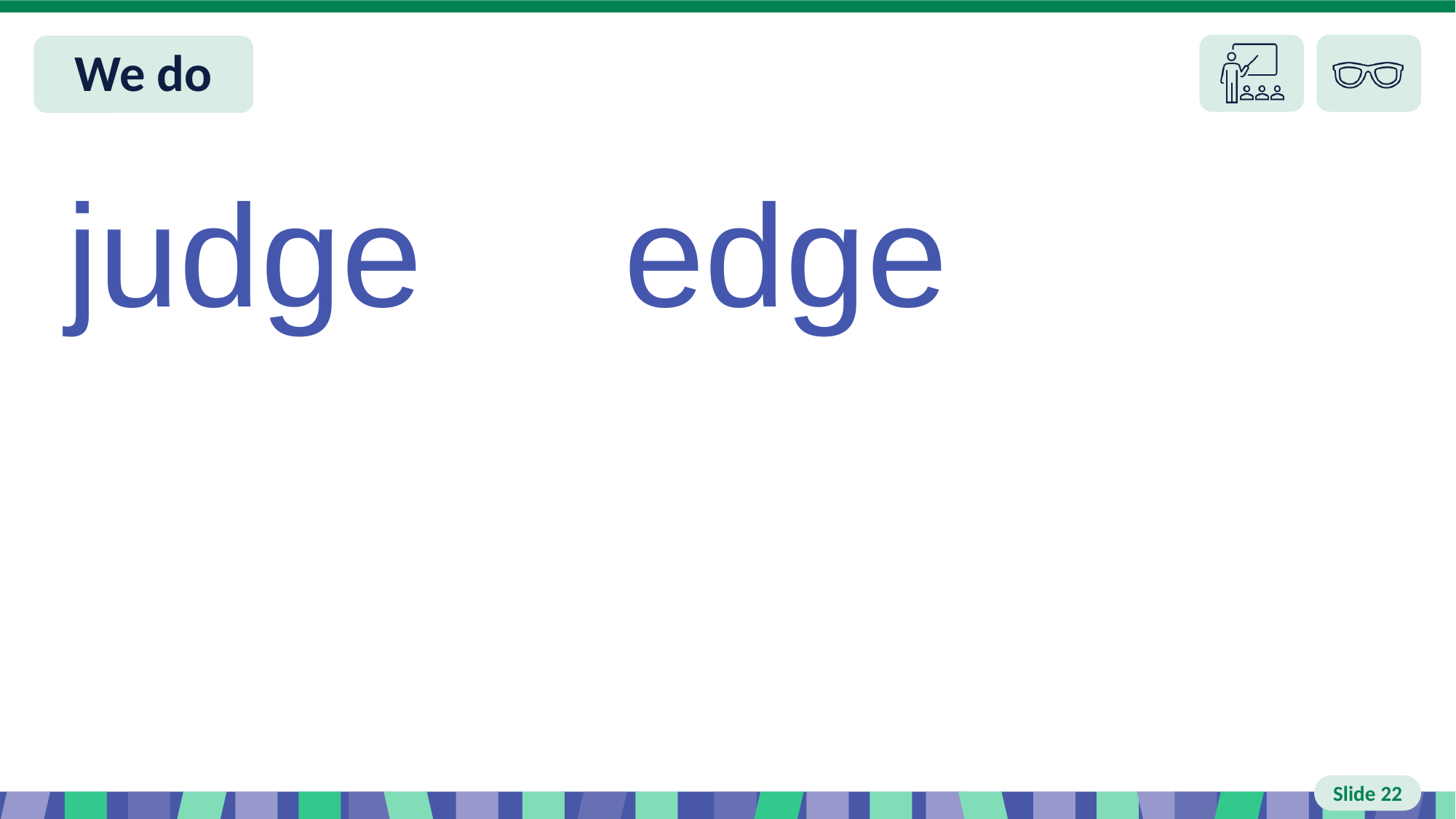

# Slide 22 We do
judge     edge